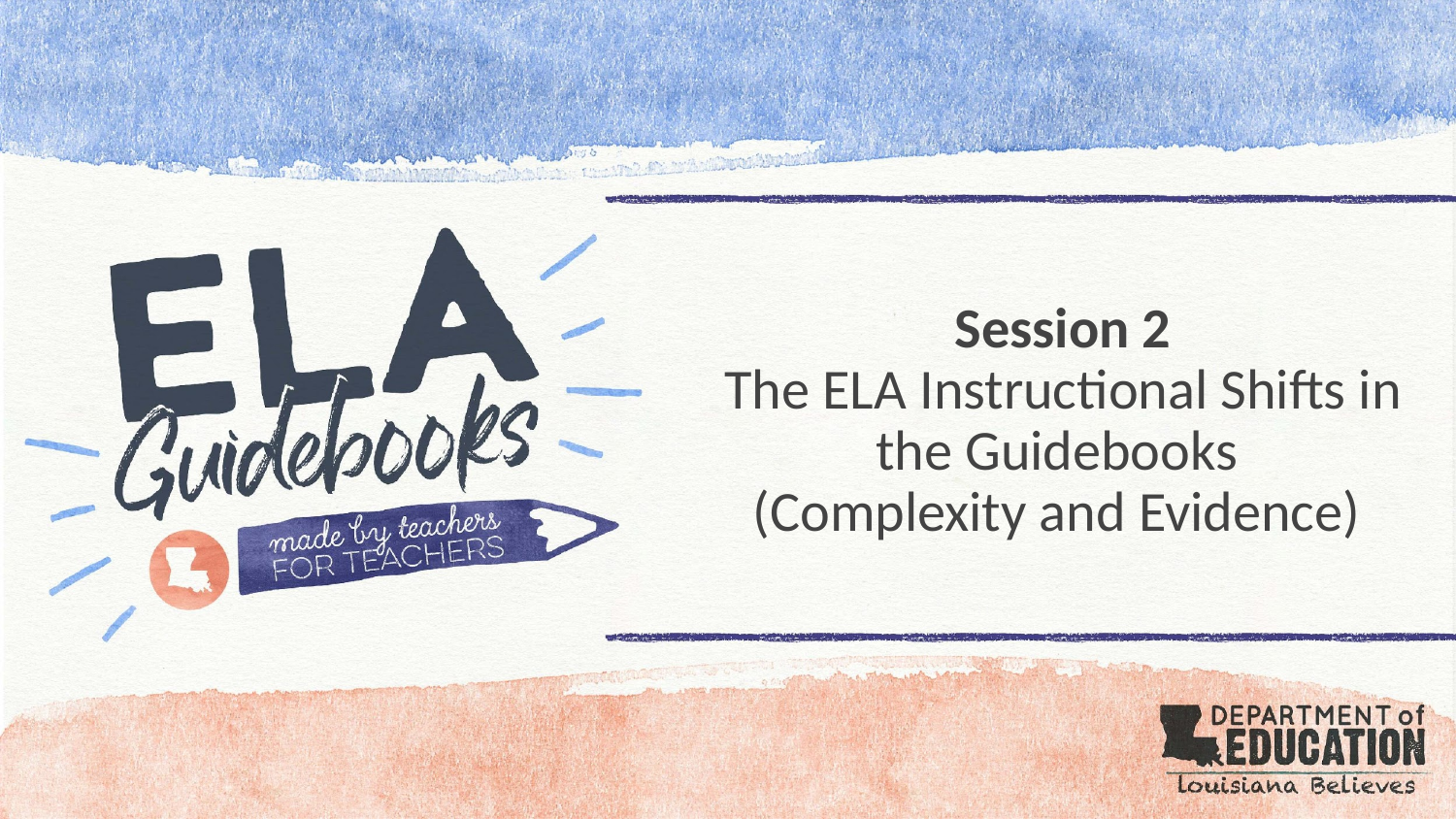

# Session 2
The ELA Instructional Shifts in the Guidebooks
(Complexity and Evidence)